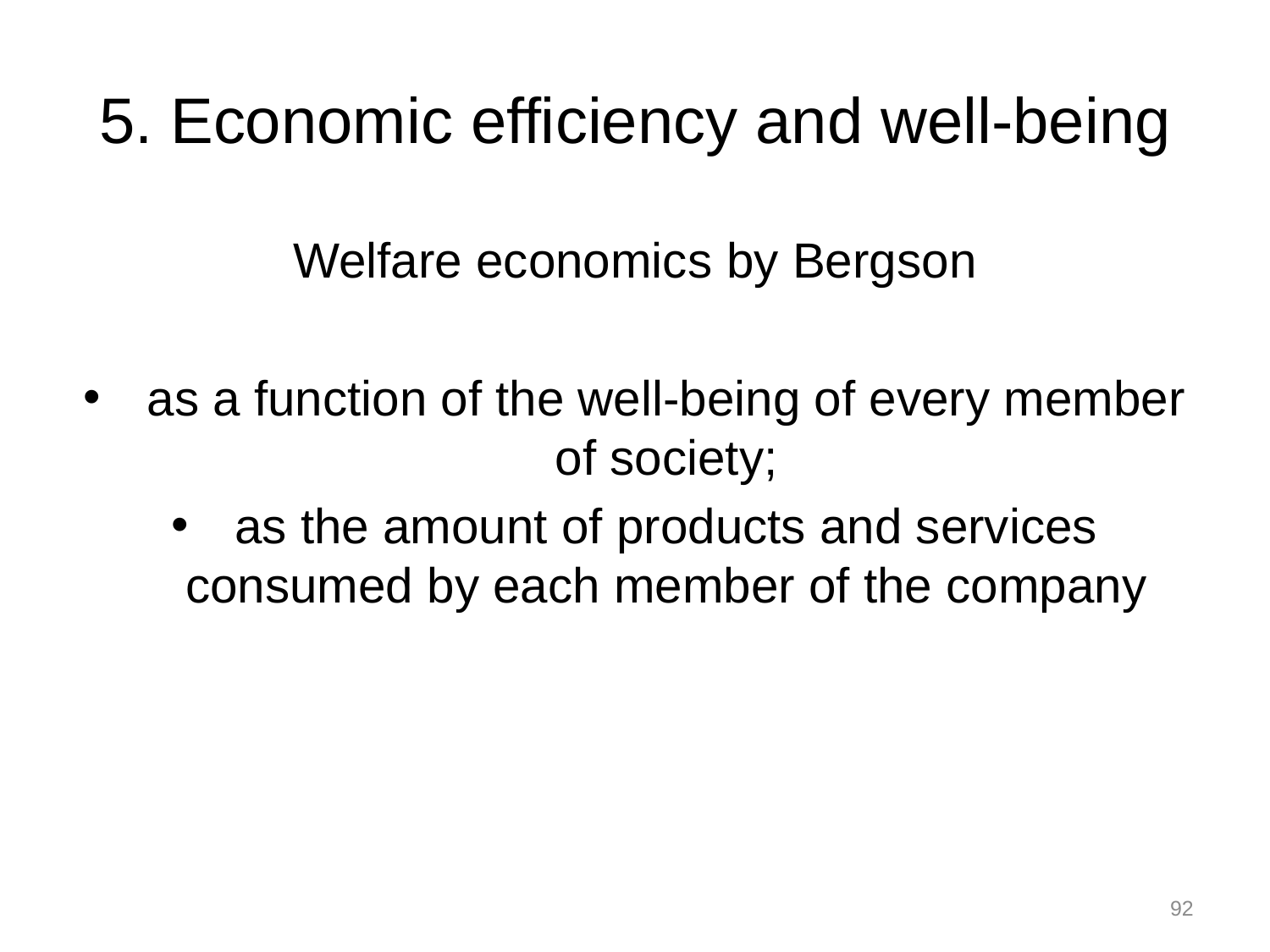

# 5. Economic efficiency and well-being
Welfare economics by Bergson

as a function of the well-being of every member of society;
as the amount of products and services consumed by each member of the company
92